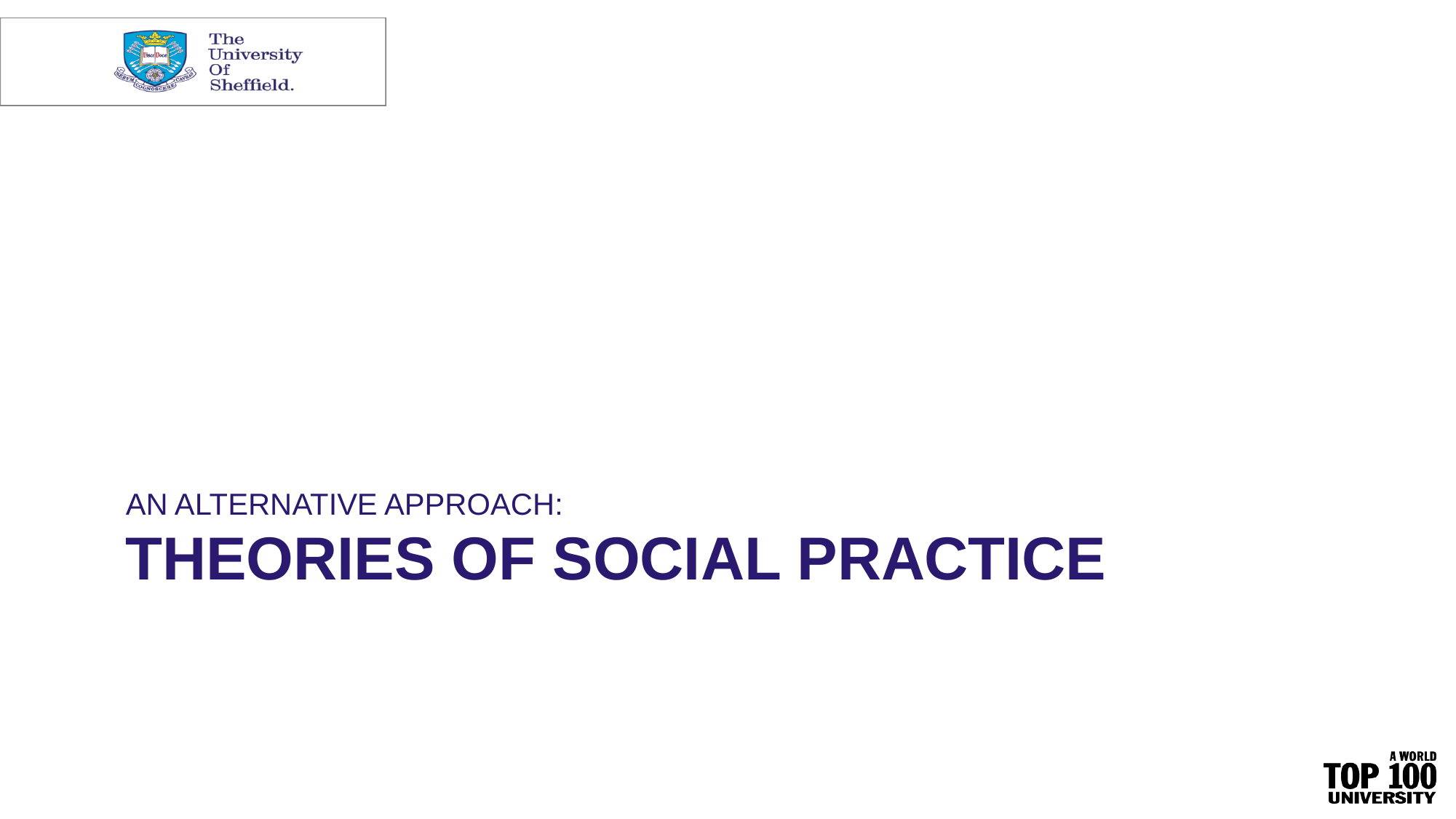

AN ALTERNATIVE APPROACH:
# Theories of social practice